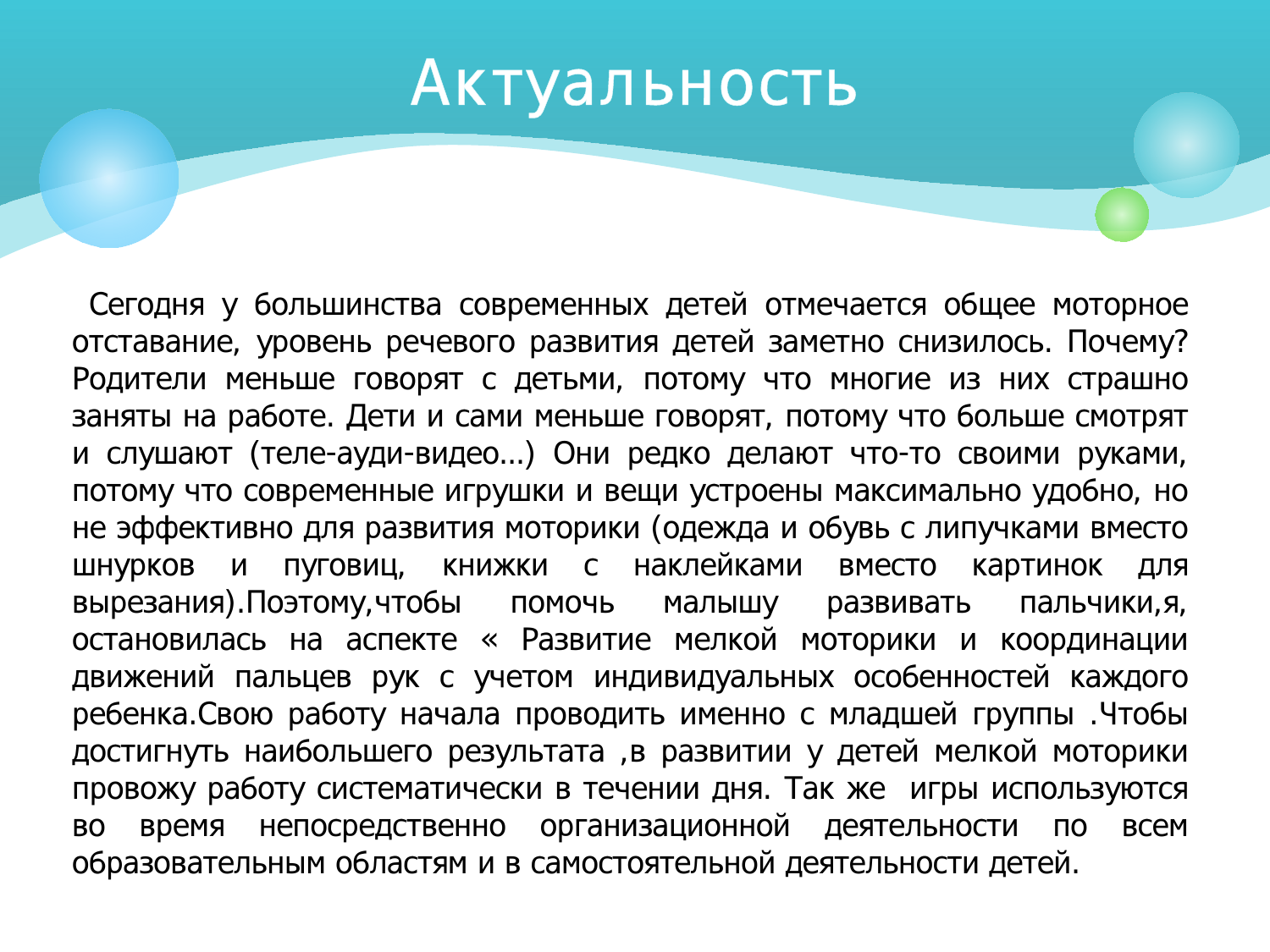

# Актуальность
 Сегодня у большинства современных детей отмечается общее моторное отставание, уровень речевого развития детей заметно снизилось. Почему? Родители меньше говорят с детьми, потому что многие из них страшно заняты на работе. Дети и сами меньше говорят, потому что больше смотрят и слушают (теле-ауди-видео…) Они редко делают что-то своими руками, потому что современные игрушки и вещи устроены максимально удобно, но не эффективно для развития моторики (одежда и обувь с липучками вместо шнурков и пуговиц, книжки с наклейками вместо картинок для вырезания).Поэтому,чтобы помочь малышу развивать пальчики,я, остановилась на аспекте « Развитие мелкой моторики и координации движений пальцев рук с учетом индивидуальных особенностей каждого ребенка.Свою работу начала проводить именно с младшей группы .Чтобы достигнуть наибольшего результата ,в развитии у детей мелкой моторики провожу работу систематически в течении дня. Так же  игры используются во время непосредственно организационной деятельности по всем образовательным областям и в самостоятельной деятельности детей.